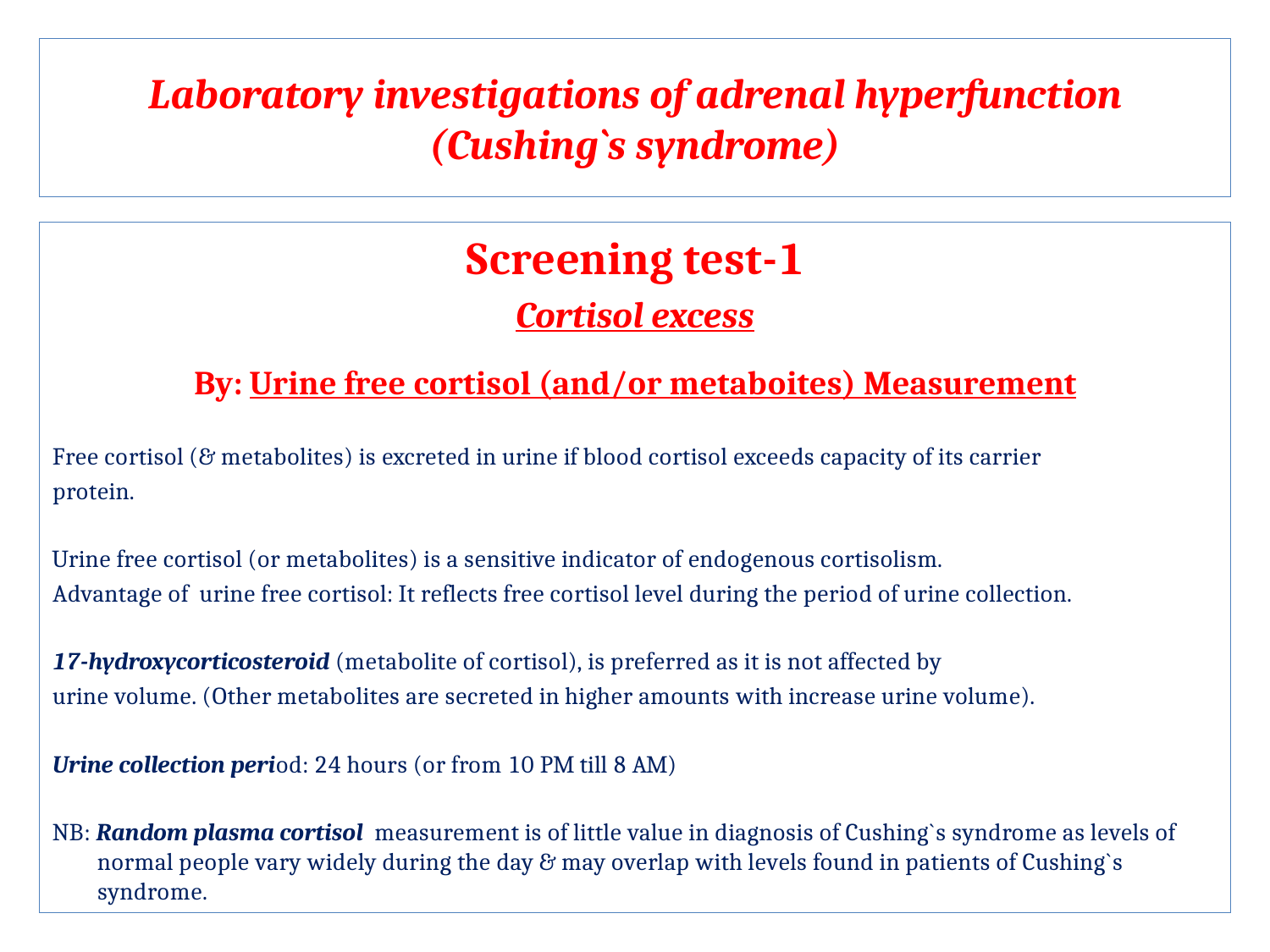

# Laboratory investigations of adrenal hyperfunction (Cushing`s syndrome)
Screening test-1
Cortisol excess

By: Urine free cortisol (and/or metaboites) Measurement

Free cortisol (& metabolites) is excreted in urine if blood cortisol exceeds capacity of its carrier
protein.

Urine free cortisol (or metabolites) is a sensitive indicator of endogenous cortisolism.
Advantage of  urine free cortisol: It reflects free cortisol level during the period of urine collection.

17-hydroxycorticosteroid (metabolite of cortisol), is preferred as it is not affected by
urine volume. (Other metabolites are secreted in higher amounts with increase urine volume).

Urine collection period: 24 hours (or from 10 PM till 8 AM)

NB: Random plasma cortisol  measurement is of little value in diagnosis of Cushing`s syndrome as levels of normal people vary widely during the day & may overlap with levels found in patients of Cushing`s syndrome.